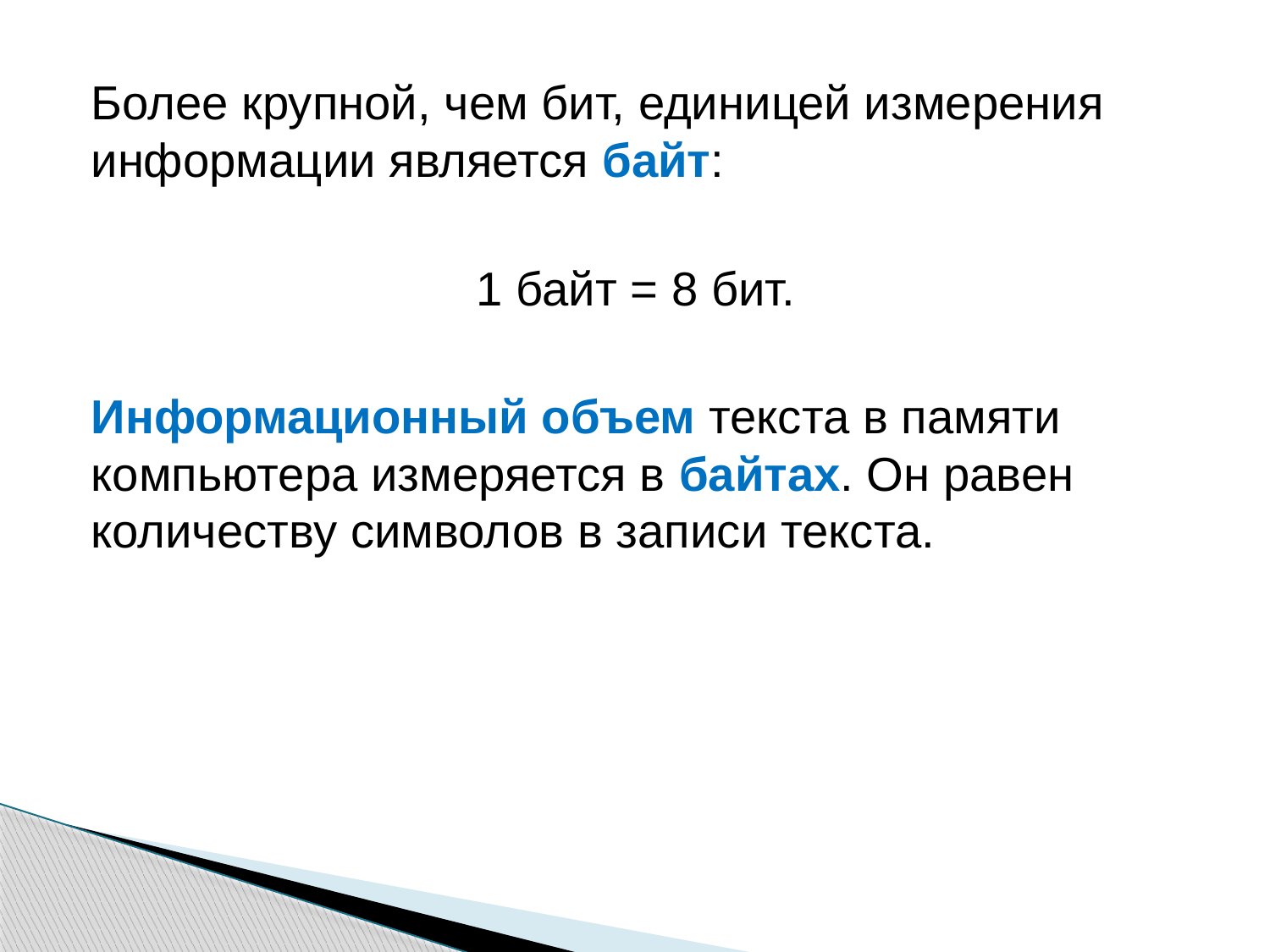

Более крупной, чем бит, единицей измерения информации является байт:

1 байт = 8 бит.

Информационный объем текста в памяти компьютера измеряется в байтах. Он равен количеству символов в записи текста.